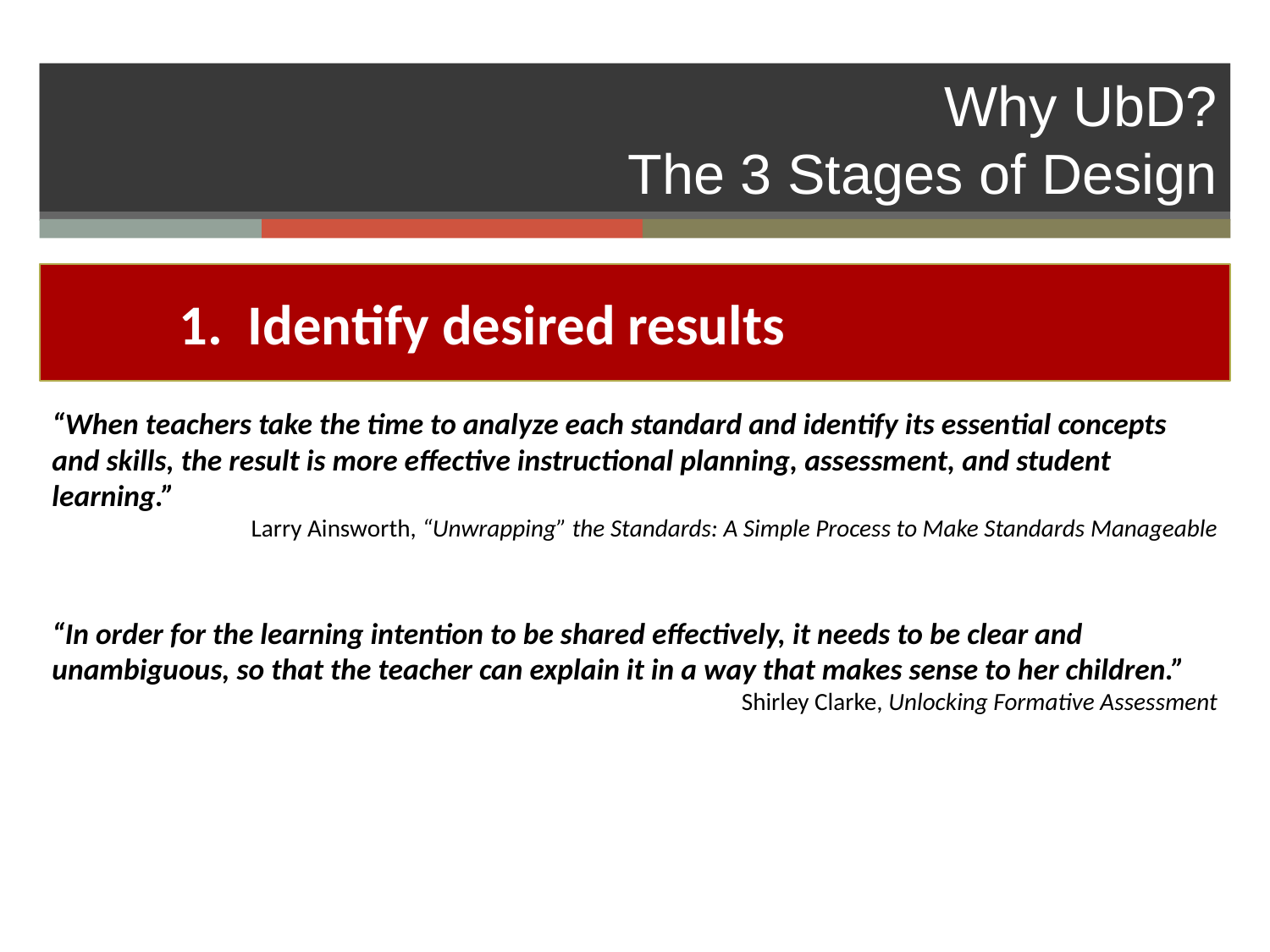

# Why UbD? The 3 Stages of Design
	1.  Identify desired results
“When teachers take the time to analyze each standard and identify its essential concepts and skills, the result is more effective instructional planning, assessment, and student learning.”
Larry Ainsworth, “Unwrapping” the Standards: A Simple Process to Make Standards Manageable

“In order for the learning intention to be shared effectively, it needs to be clear and unambiguous, so that the teacher can explain it in a way that makes sense to her children.”
Shirley Clarke, Unlocking Formative Assessment